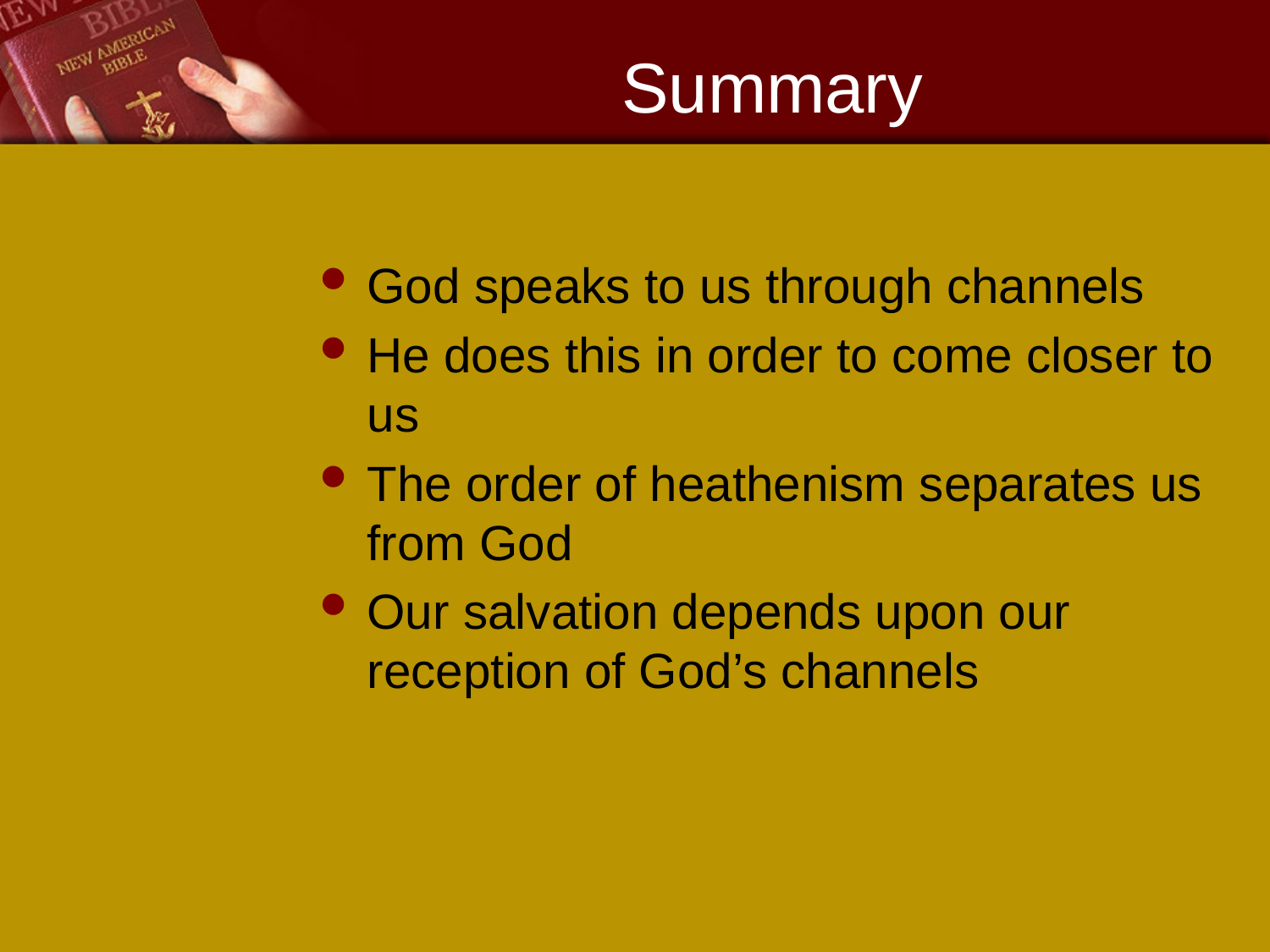

# Summary
God speaks to us through channels
He does this in order to come closer to us
The order of heathenism separates us from God
Our salvation depends upon our reception of God’s channels